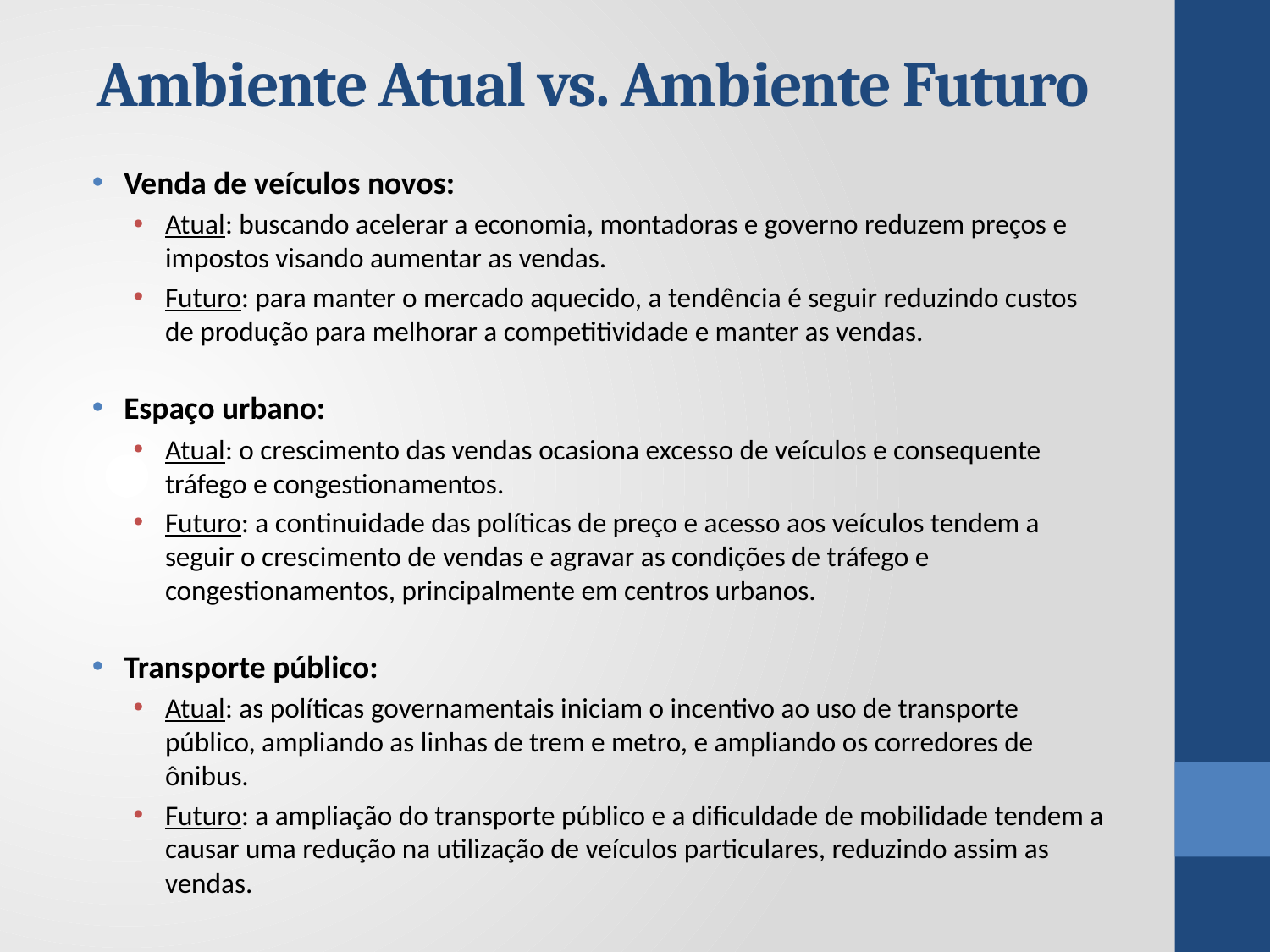

# Ambiente Atual vs. Ambiente Futuro
Venda de veículos novos:
Atual: buscando acelerar a economia, montadoras e governo reduzem preços e impostos visando aumentar as vendas.
Futuro: para manter o mercado aquecido, a tendência é seguir reduzindo custos de produção para melhorar a competitividade e manter as vendas.

Espaço urbano:
Atual: o crescimento das vendas ocasiona excesso de veículos e consequente tráfego e congestionamentos.
Futuro: a continuidade das políticas de preço e acesso aos veículos tendem a seguir o crescimento de vendas e agravar as condições de tráfego e congestionamentos, principalmente em centros urbanos.
Transporte público:
Atual: as políticas governamentais iniciam o incentivo ao uso de transporte público, ampliando as linhas de trem e metro, e ampliando os corredores de ônibus.
Futuro: a ampliação do transporte público e a dificuldade de mobilidade tendem a causar uma redução na utilização de veículos particulares, reduzindo assim as vendas.